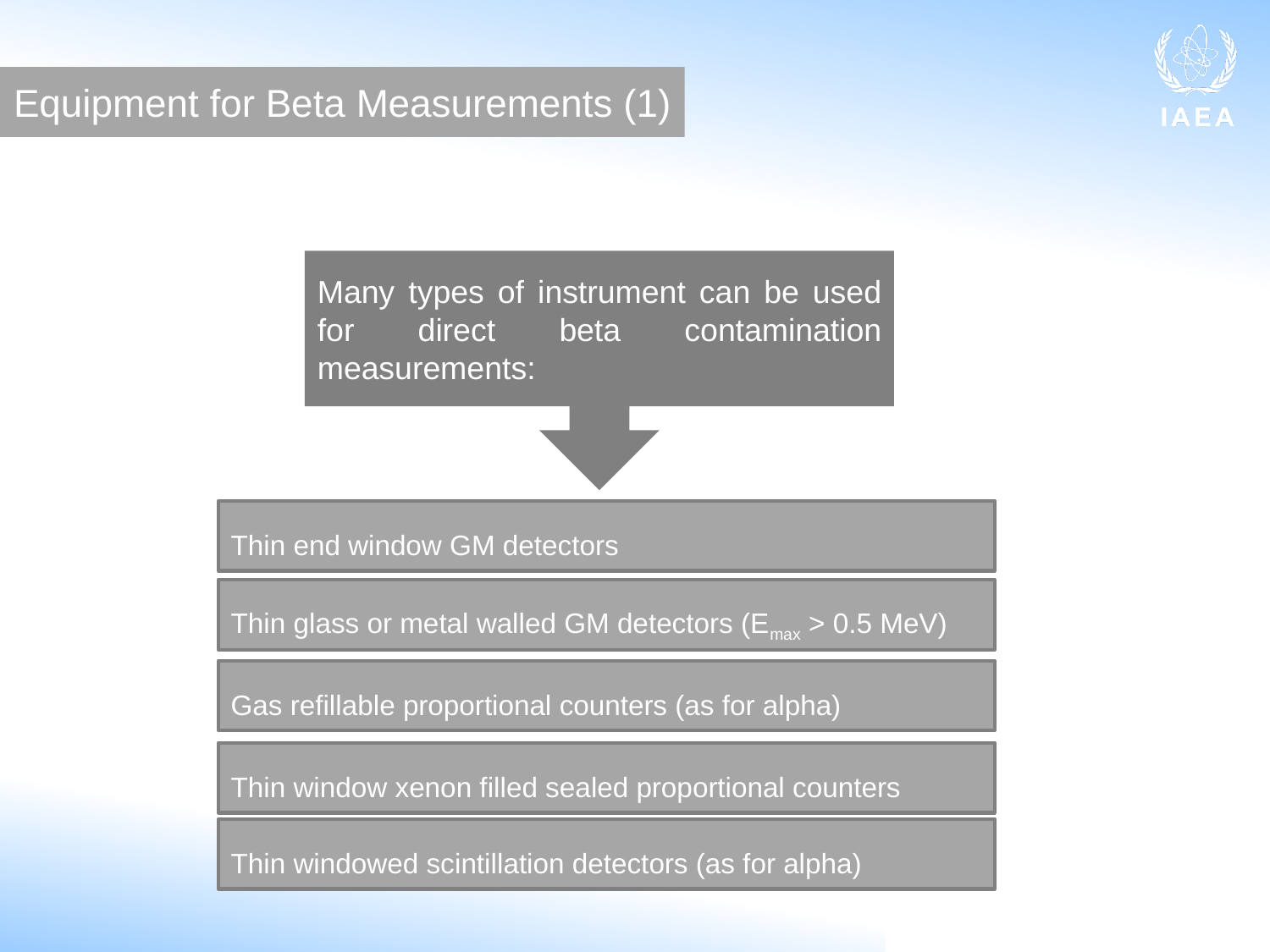

Equipment for Beta Measurements (1)

Many types of instrument can be used for direct beta contamination measurements:

Thin end window GM detectors

Thin glass or metal walled GM detectors (Emax > 0.5 MeV)

Gas refillable proportional counters (as for alpha)

Thin window xenon filled sealed proportional counters

Thin windowed scintillation detectors (as for alpha)